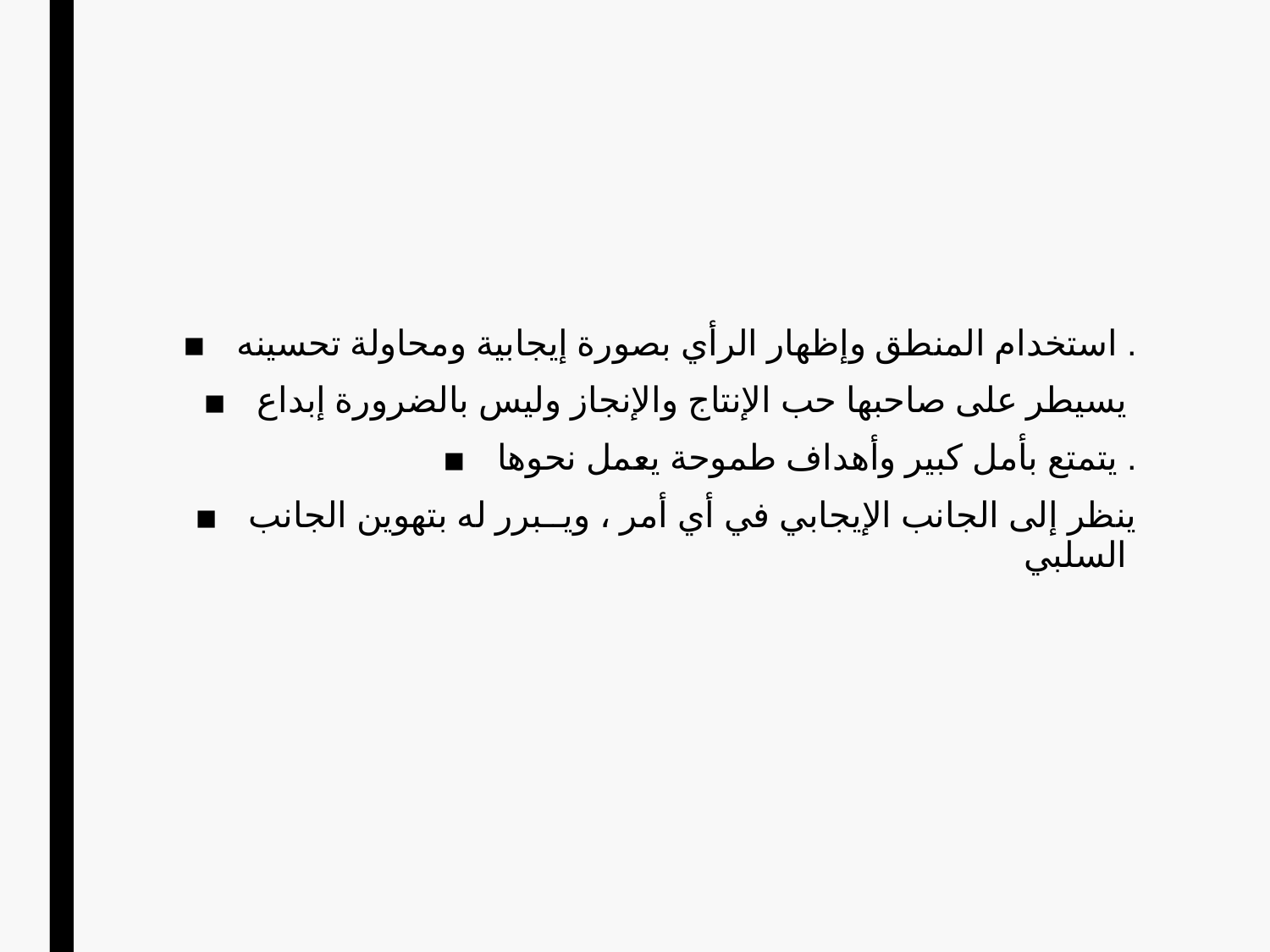

استخدام المنطق وإظهار الرأي بصورة إيجابية ومحاولة تحسينه .
يسيطر على صاحبها حب الإنتاج والإنجاز وليس بالضرورة إبداع
يتمتع بأمل كبير وأهداف طموحة يعمل نحوها .
ينظر إلى الجانب الإيجابي في أي أمر ، ويــبرر له بتهوين الجانب السلبي